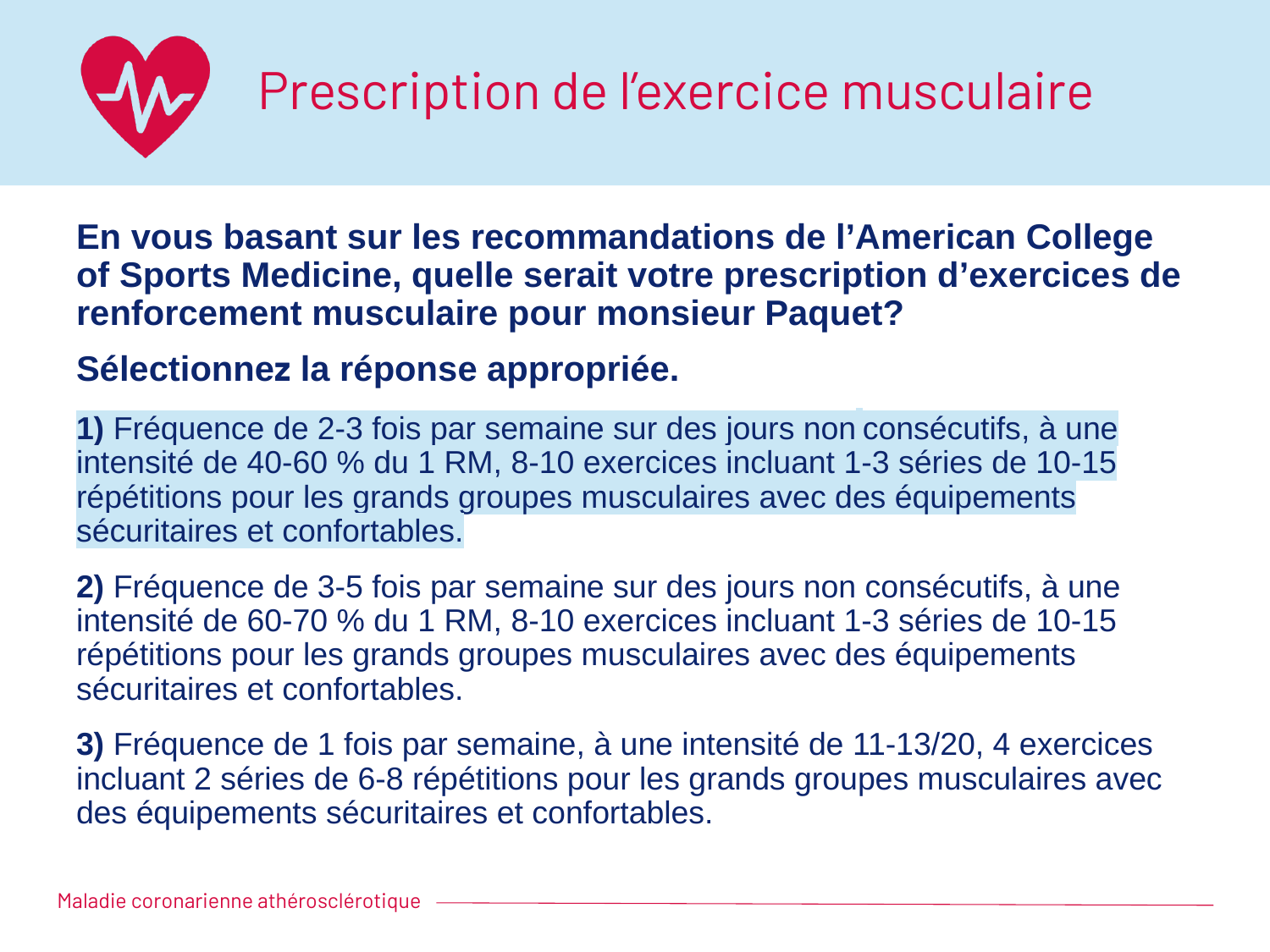

# Prescription de l’exercice musculaire
En vous basant sur les recommandations de l’American College of Sports Medicine, quelle serait votre prescription d’exercices de renforcement musculaire pour monsieur Paquet?
Sélectionnez la réponse appropriée.

1) Fréquence de 2-3 fois par semaine sur des jours non consécutifs, à une intensité de 40-60 % du 1 RM, 8-10 exercices incluant 1-3 séries de 10-15 répétitions pour les grands groupes musculaires avec des équipements sécuritaires et confortables.
2) Fréquence de 3-5 fois par semaine sur des jours non consécutifs, à une intensité de 60-70 % du 1 RM, 8-10 exercices incluant 1-3 séries de 10-15 répétitions pour les grands groupes musculaires avec des équipements sécuritaires et confortables.
3) Fréquence de 1 fois par semaine, à une intensité de 11-13/20, 4 exercices incluant 2 séries de 6-8 répétitions pour les grands groupes musculaires avec des équipements sécuritaires et confortables.